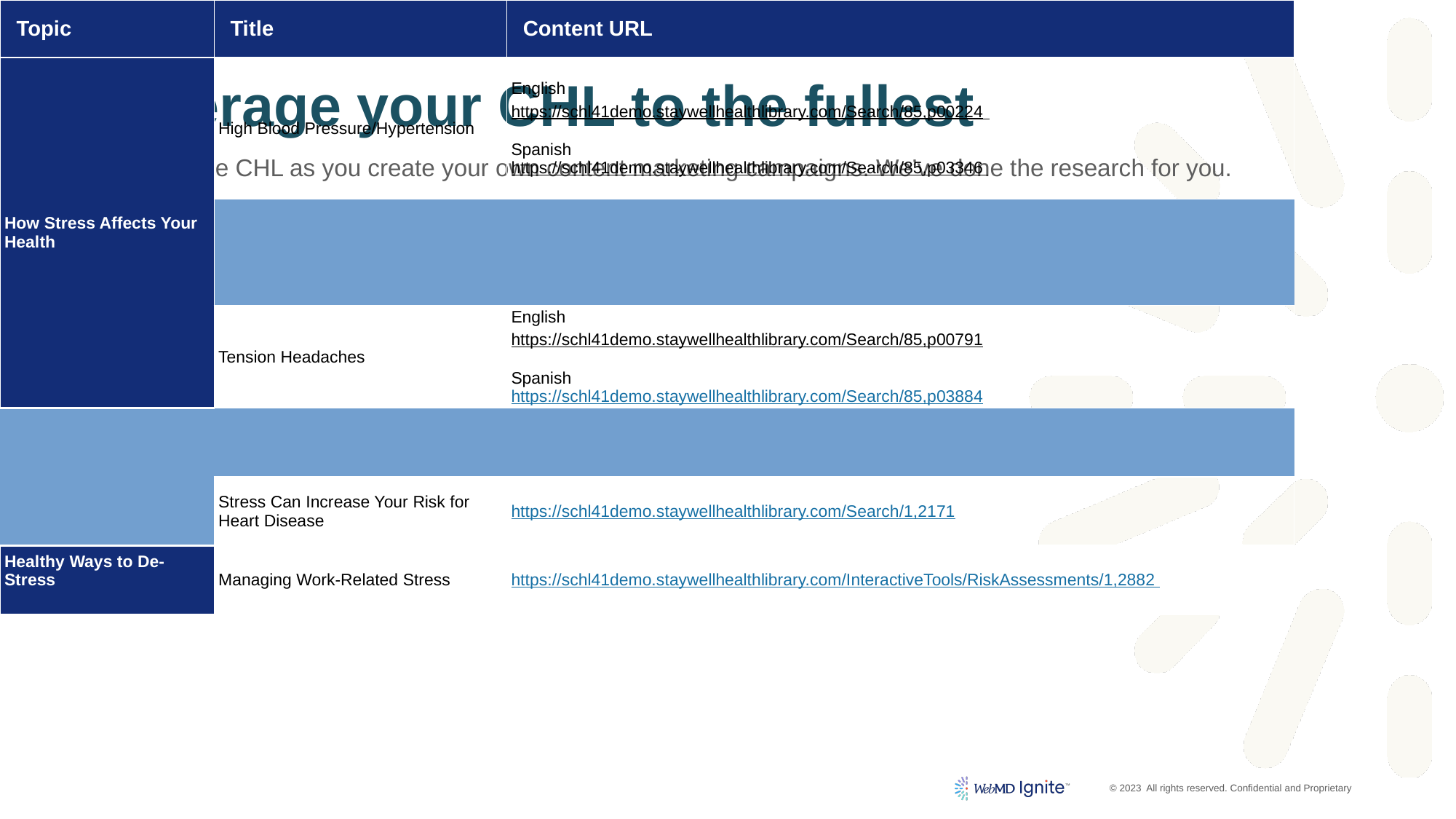

# Leverage your CHL to the fullest
Start with the CHL as you create your own content marketing campaigns. We’ve done the research for you.
| Topic | Title | Content URL |
| --- | --- | --- |
| How Stress Affects Your Health | High Blood Pressure/Hypertension | English https://schl41demo.staywellhealthlibrary.com/Search/85,p00224 Spanish https://schl41demo.staywellhealthlibrary.com/Search/85,p03346 |
|  |  |  |
|  | Tension Headaches | English https://schl41demo.staywellhealthlibrary.com/Search/85,p00791 Spanish https://schl41demo.staywellhealthlibrary.com/Search/85,p03884 |
|  |  |  |
|  | Stress Can Increase Your Risk for Heart Disease | https://schl41demo.staywellhealthlibrary.com/Search/1,2171 |
| Healthy Ways to De-Stress | Managing Work-Related Stress | https://schl41demo.staywellhealthlibrary.com/InteractiveTools/RiskAssessments/1,2882 |
|  | The Physical Power of Social Support | https://schl41demo.staywellhealthlibrary.com/Search/1,4700 |
|  | Relaxation Methods That Really Work | https://schl41demo.staywellhealthlibrary.com/Search/1,3065 |